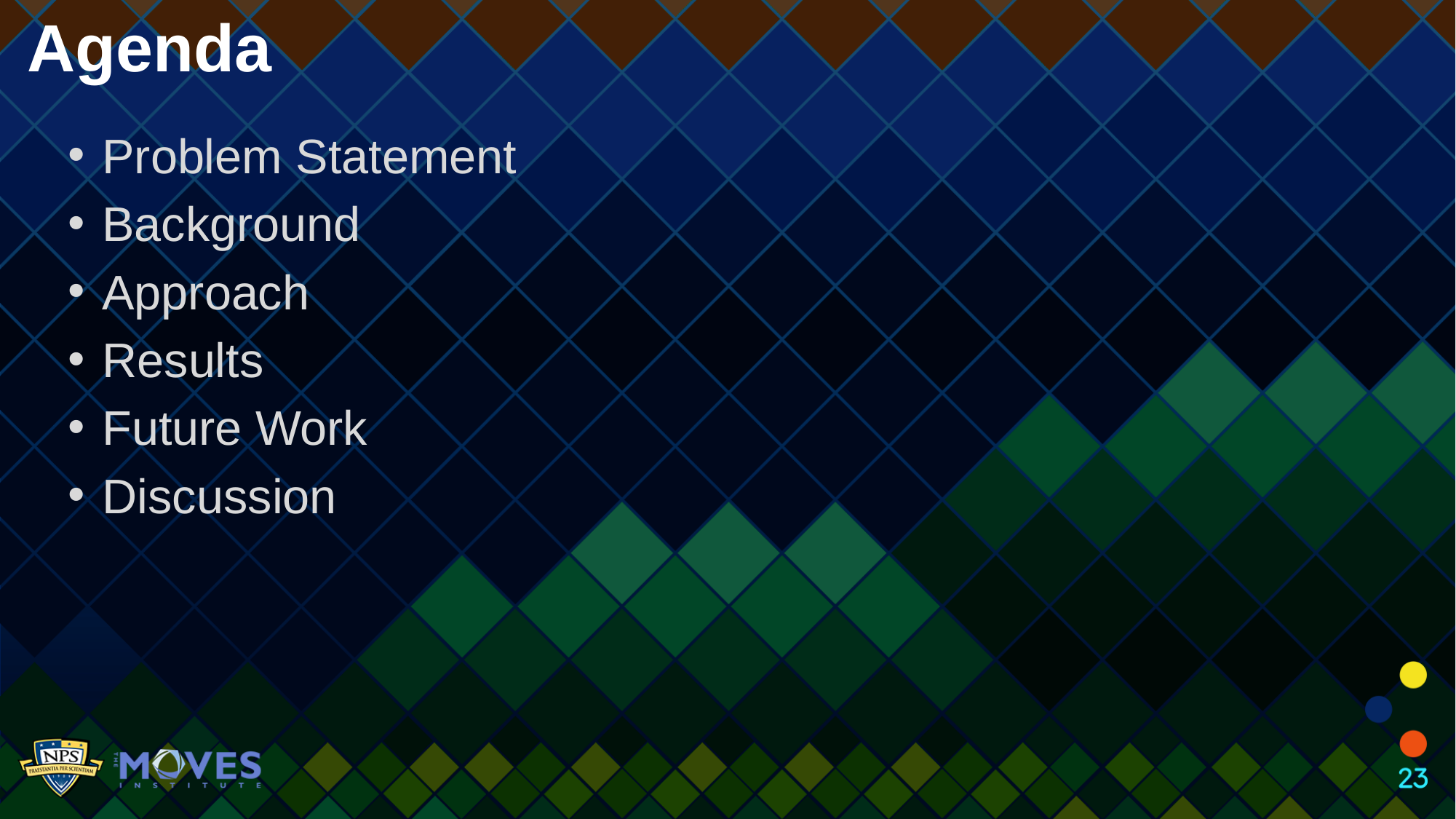

Agenda
Problem Statement
Background
Approach
Results
Future Work
Discussion